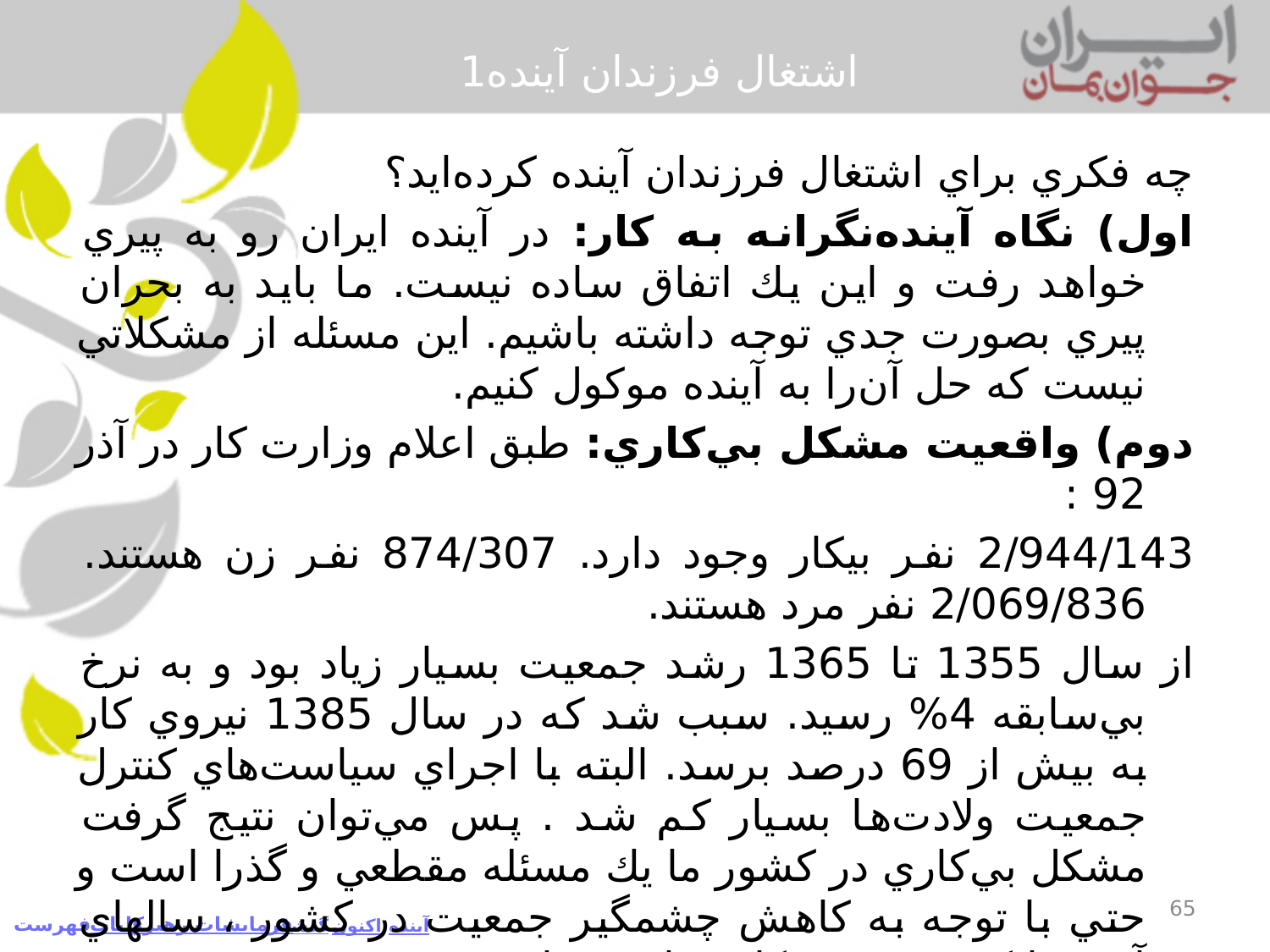

# اشتغال فرزندان آينده1
چه فكري براي اشتغال فرزندان‌ آينده كرده‌ايد؟
اول) نگاه آينده‌نگرانه به كار: در آينده ايران رو به پيري خواهد رفت و اين يك اتفاق ساده نيست. ما بايد به بحران پيري بصورت جدي توجه داشته باشيم. اين مسئله از مشكلاتي نيست كه حل آن‌را به آينده موكول كنيم.
دوم) واقعيت مشكل بي‌كاري: طبق اعلام وزارت كار در آذر 92 :
	2/944/143 نفر بيكار وجود دارد. 874/307 نفر زن هستند. 2/069/836 نفر مرد هستند.
	از سال 1355 تا 1365 رشد جمعيت بسيار زياد بود و به نرخ بي‌سابقه 4% رسيد. سبب شد كه در سال 1385 نيروي كار به بيش از 69 درصد برسد. البته با اجراي سياست‌هاي كنترل جمعيت ولادت‌ها بسيار كم شد . پس مي‌توان نتيج گرفت مشكل بي‌كاري در كشور ما يك مسئله مقطعي و گذرا است و حتي با توجه به كاهش چشمگير جمعيت در كشور ، سالهاي آينده با كمبود نيروي كار مواجه خواهيم بود .
	* تنها دليل بالا بودن آمار بي‌كاري بالابودن جمعيت نيست كه با كم شدن جمعيت حل شود.

65